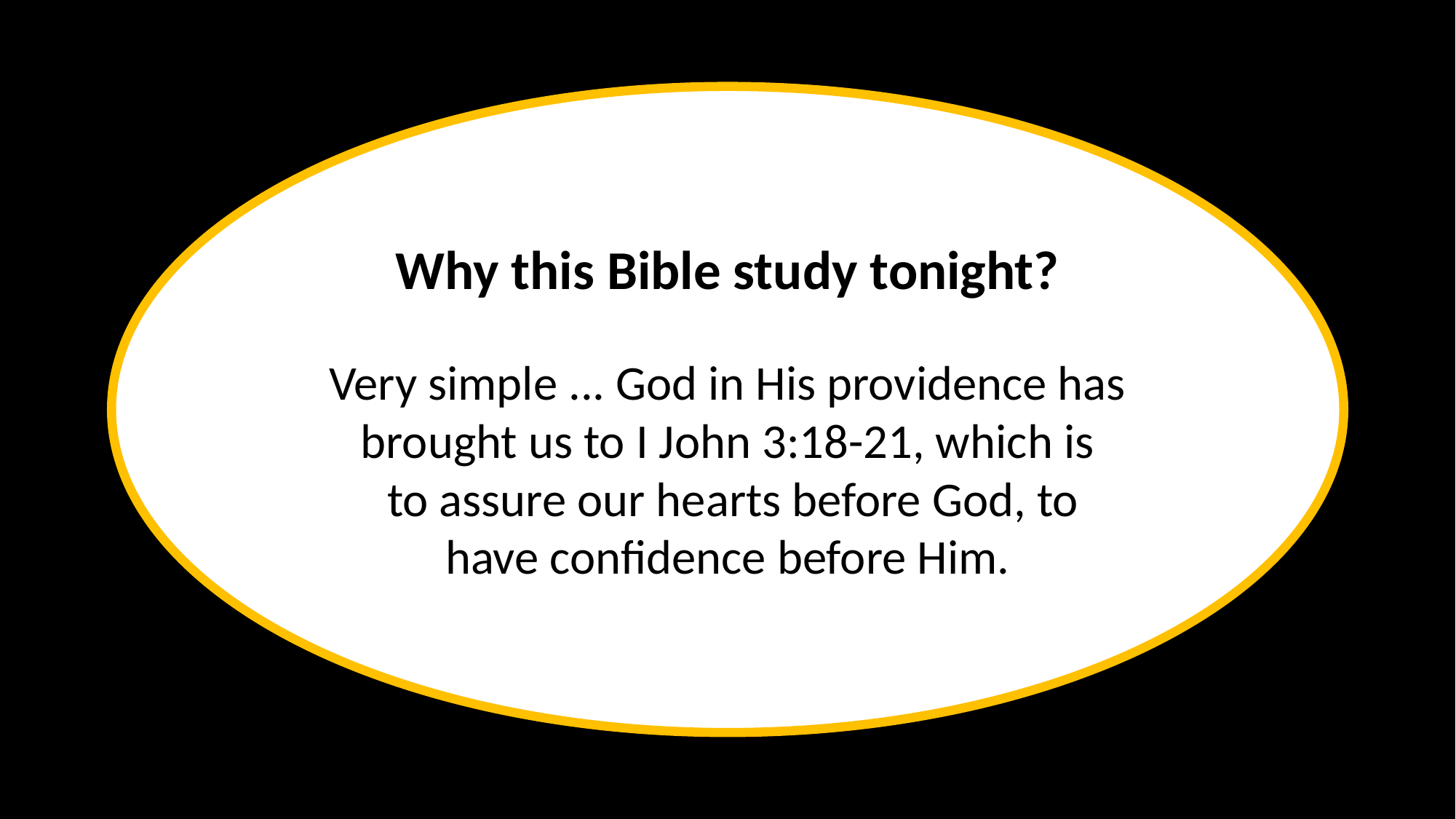

Why this Bible study tonight?

Very simple ... God in His providence has brought us to I John 3:18-21, which is
 to assure our hearts before God, to
have confidence before Him.